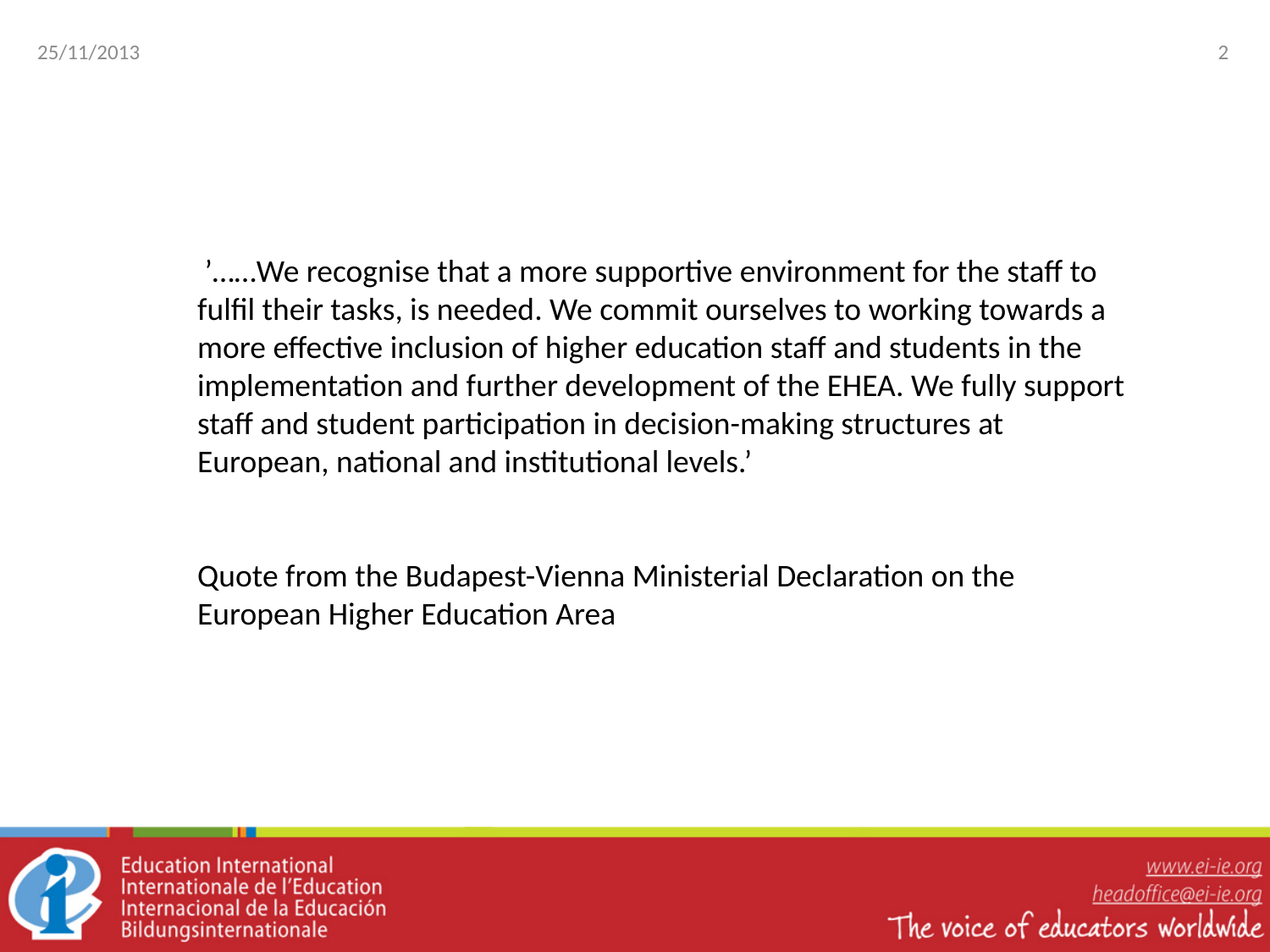

’……We recognise that a more supportive environment for the staff to fulfil their tasks, is needed. We commit ourselves to working towards a more effective inclusion of higher education staff and students in the implementation and further development of the EHEA. We fully support staff and student participation in decision-making structures at European, national and institutional levels.’

Quote from the Budapest-Vienna Ministerial Declaration on the European Higher Education Area